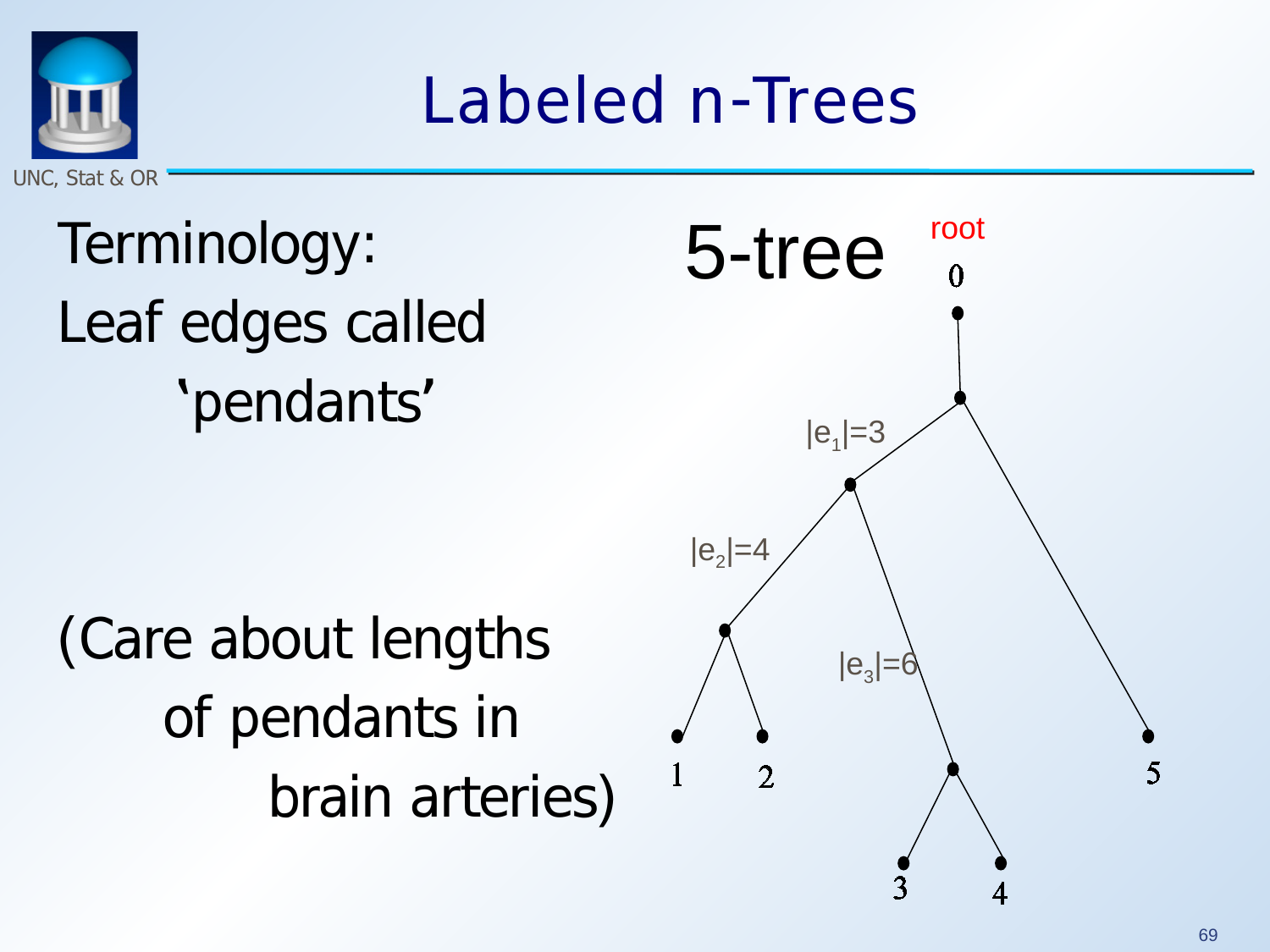

# Labeled n-Trees
5-tree
Terminology:
Leaf edges called
       ‘pendants’

(Care about lengths
      of pendants in
            brain arteries)

root

|e1|=3

|e2|=4

|e3|=6